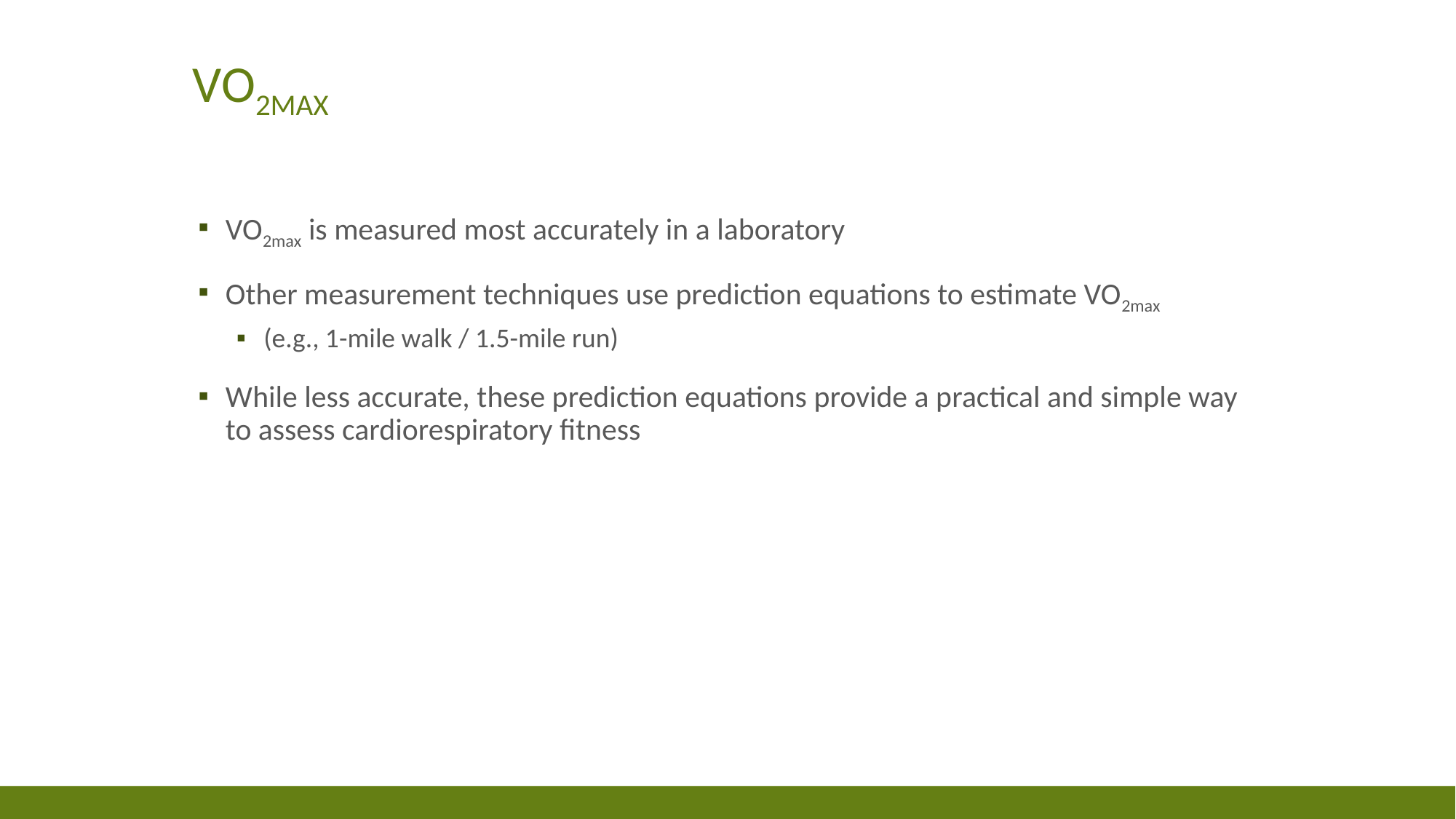

# VO2max
VO2max is measured most accurately in a laboratory
Other measurement techniques use prediction equations to estimate VO2max
(e.g., 1-mile walk / 1.5-mile run)
While less accurate, these prediction equations provide a practical and simple way to assess cardiorespiratory fitness